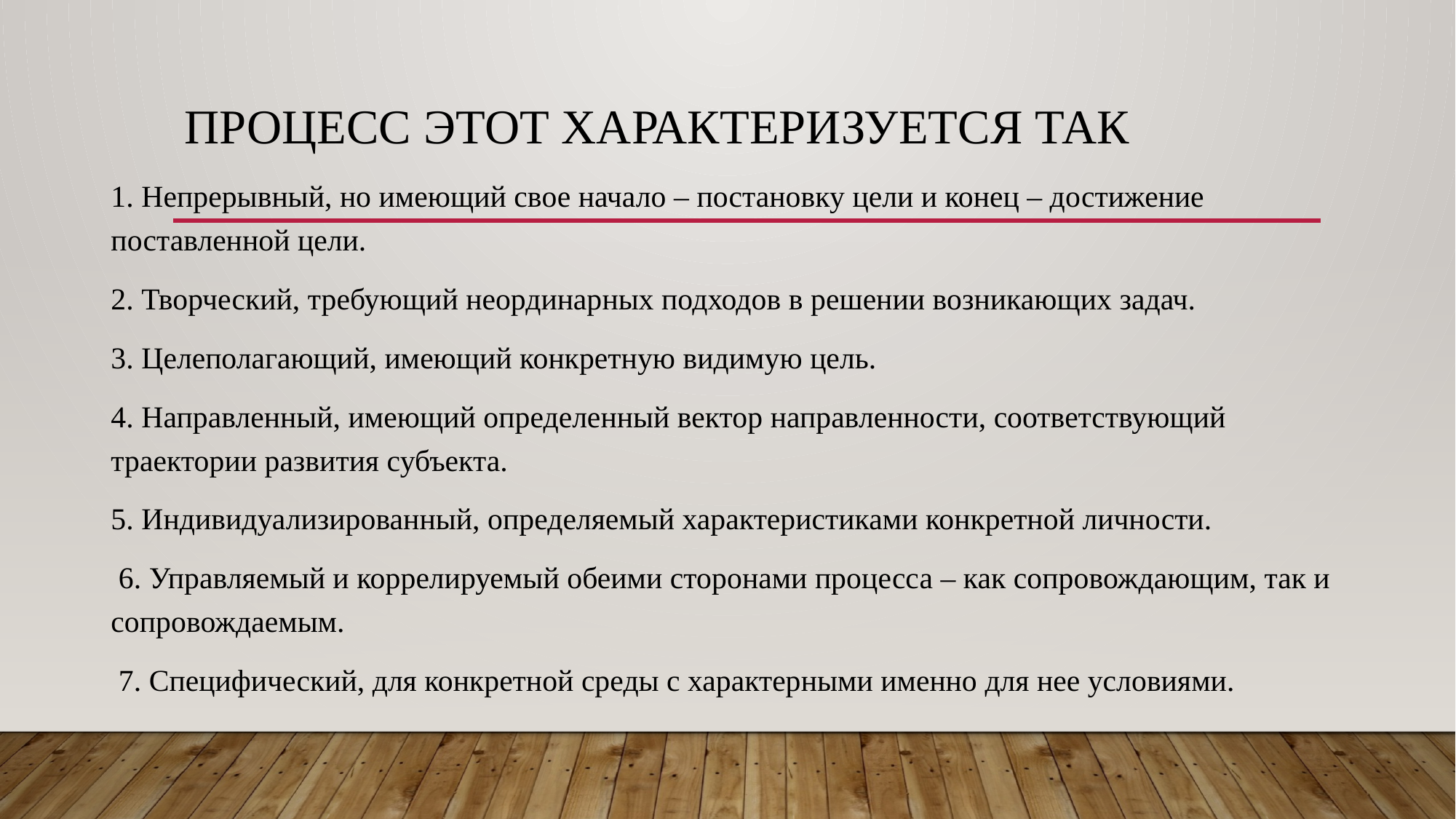

# Процесс этот характеризуется так
1. Непрерывный, но имеющий свое начало – постановку цели и конец – достижение поставленной цели.
2. Творческий, требующий неординарных подходов в решении возникающих задач.
3. Целеполагающий, имеющий конкретную видимую цель.
4. Направленный, имеющий определенный вектор направленности, соответствующий траектории развития субъекта.
5. Индивидуализированный, определяемый характеристиками конкретной личности.
 6. Управляемый и коррелируемый обеими сторонами процесса – как сопровождающим, так и сопровождаемым.
 7. Специфический, для конкретной среды с характерными именно для нее условиями.